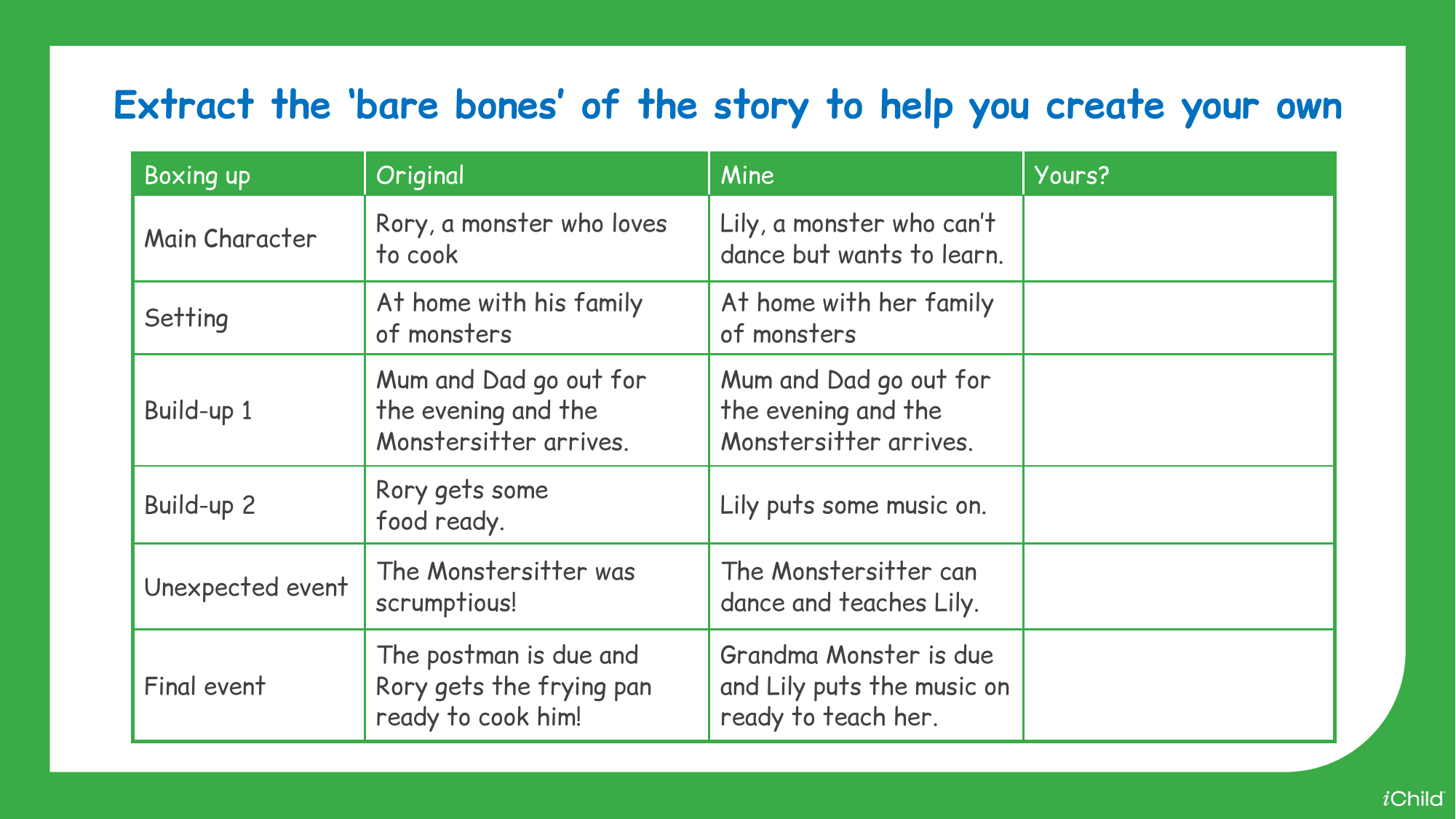

Extract the ‘bare bones’ of the story to help you create your own
| Boxing up | Original | Mine | Yours? |
| --- | --- | --- | --- |
| Main Character | Rory, a monster who loves to cook | Lily, a monster who can’t dance but wants to learn. |  |
| Setting | At home with his family of monsters | At home with her family of monsters |  |
| Build-up 1 | Mum and Dad go out for the evening and the Monstersitter arrives. | Mum and Dad go out for the evening and the Monstersitter arrives. |  |
| Build-up 2 | Rory gets some food ready. | Lily puts some music on. |  |
| Unexpected event | The Monstersitter was scrumptious! | The Monstersitter can dance and teaches Lily. |  |
| Final event | The postman is due and Rory gets the frying pan ready to cook him! | Grandma Monster is due and Lily puts the music on ready to teach her. |  |